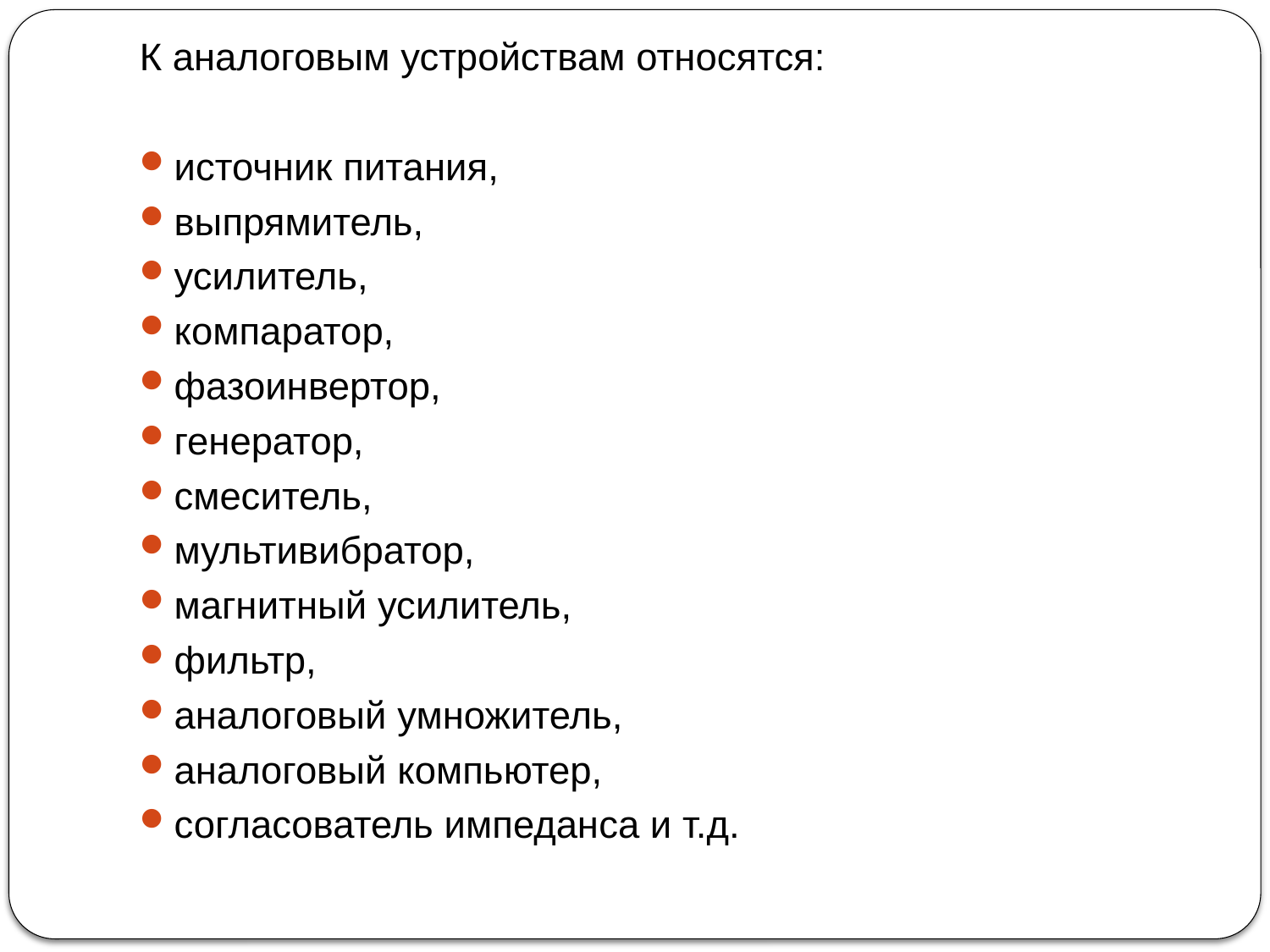

К аналоговым устройствам относятся:

источник питания,
выпрямитель,
усилитель,
компаратор,
фазоинвертор,
генератор,
смеситель,
мультивибратор,
магнитный усилитель,
фильтр,
аналоговый умножитель,
аналоговый компьютер,
согласователь импеданса и т.д.